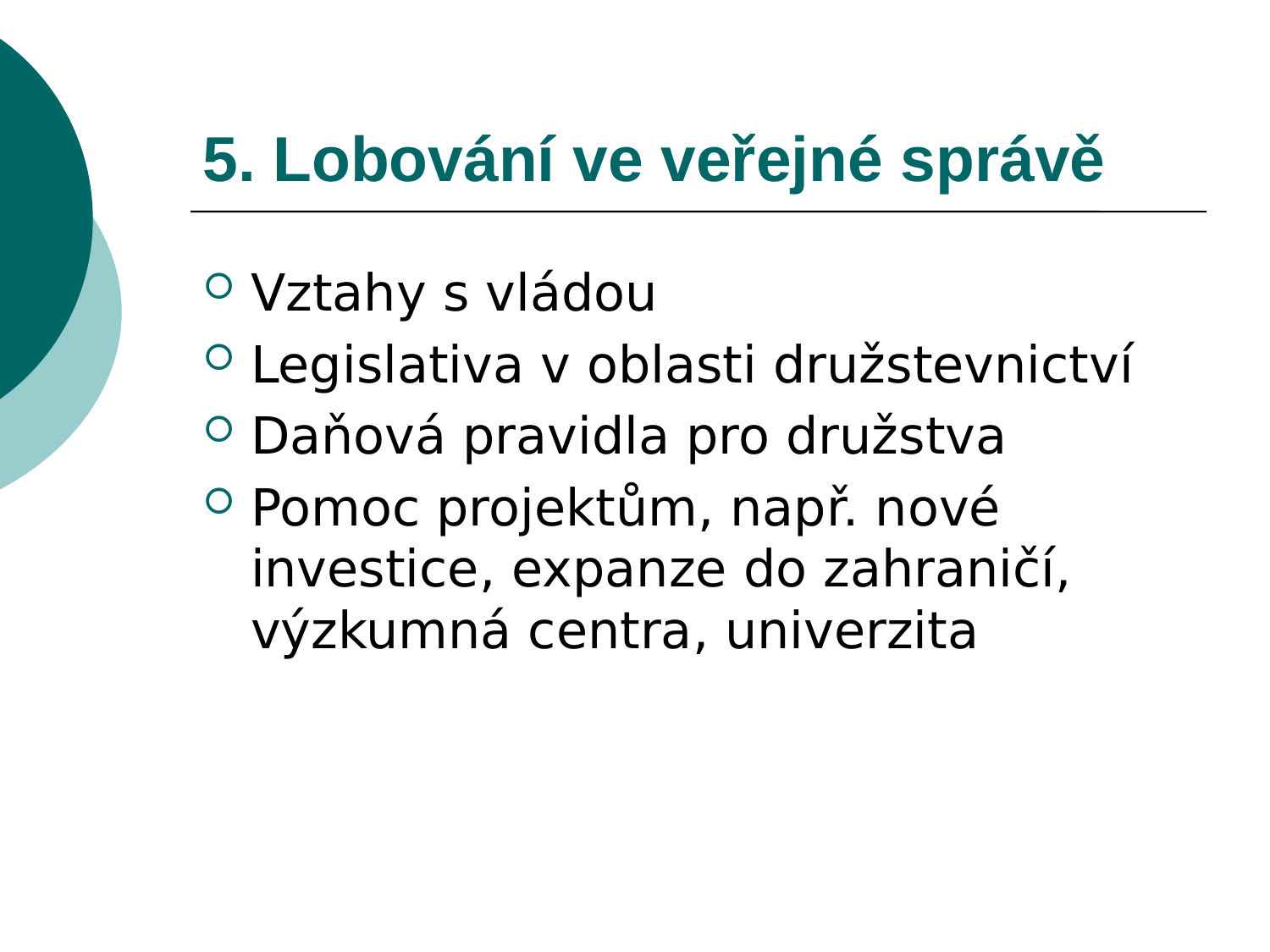

# 5. Lobování ve veřejné správě
Vztahy s vládou
Legislativa v oblasti družstevnictví
Daňová pravidla pro družstva
Pomoc projektům, např. nové investice, expanze do zahraničí, výzkumná centra, univerzita